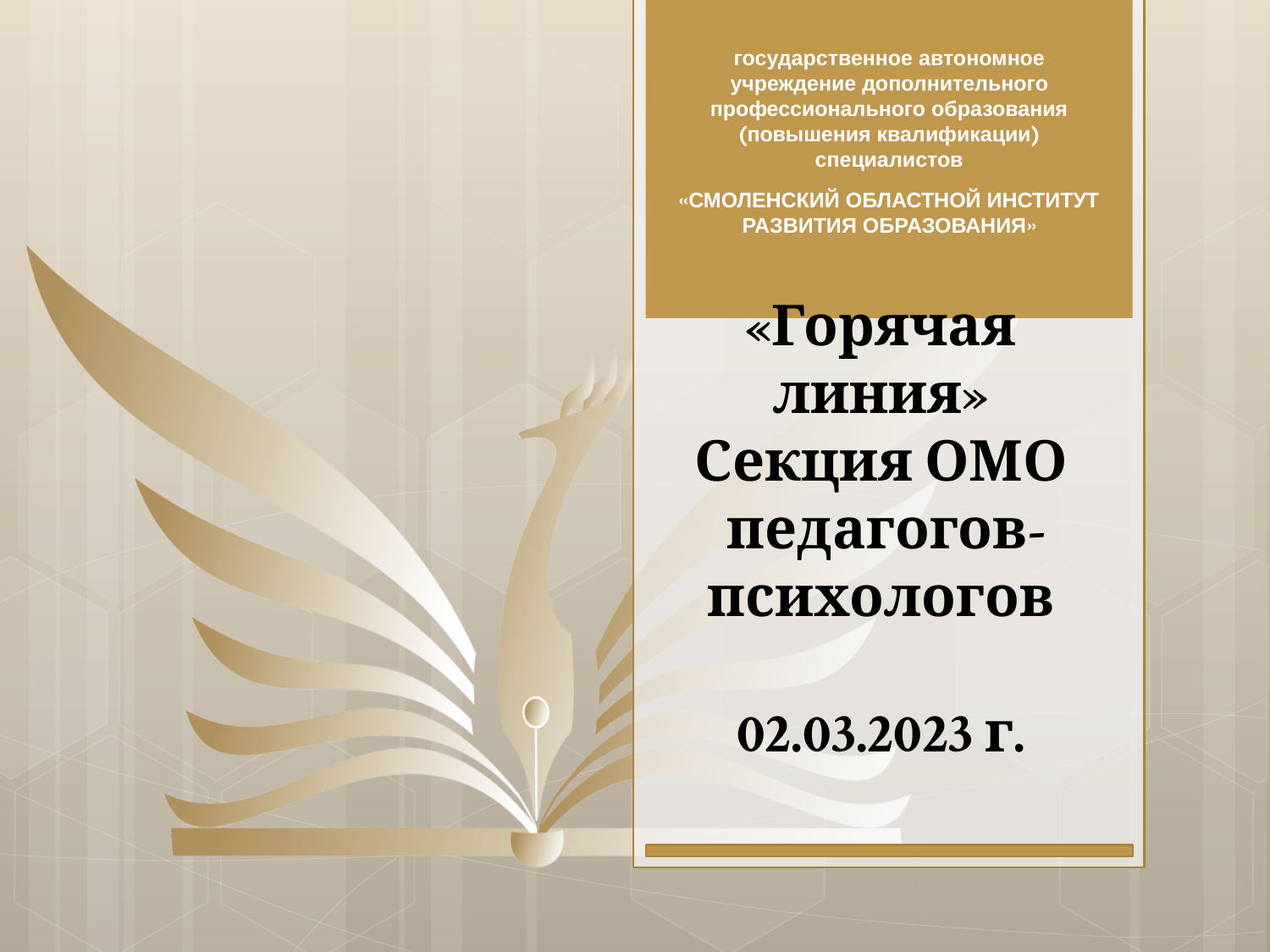

# «Горячая линия» Секция ОМО педагогов-психологов 02.03.2023 г.